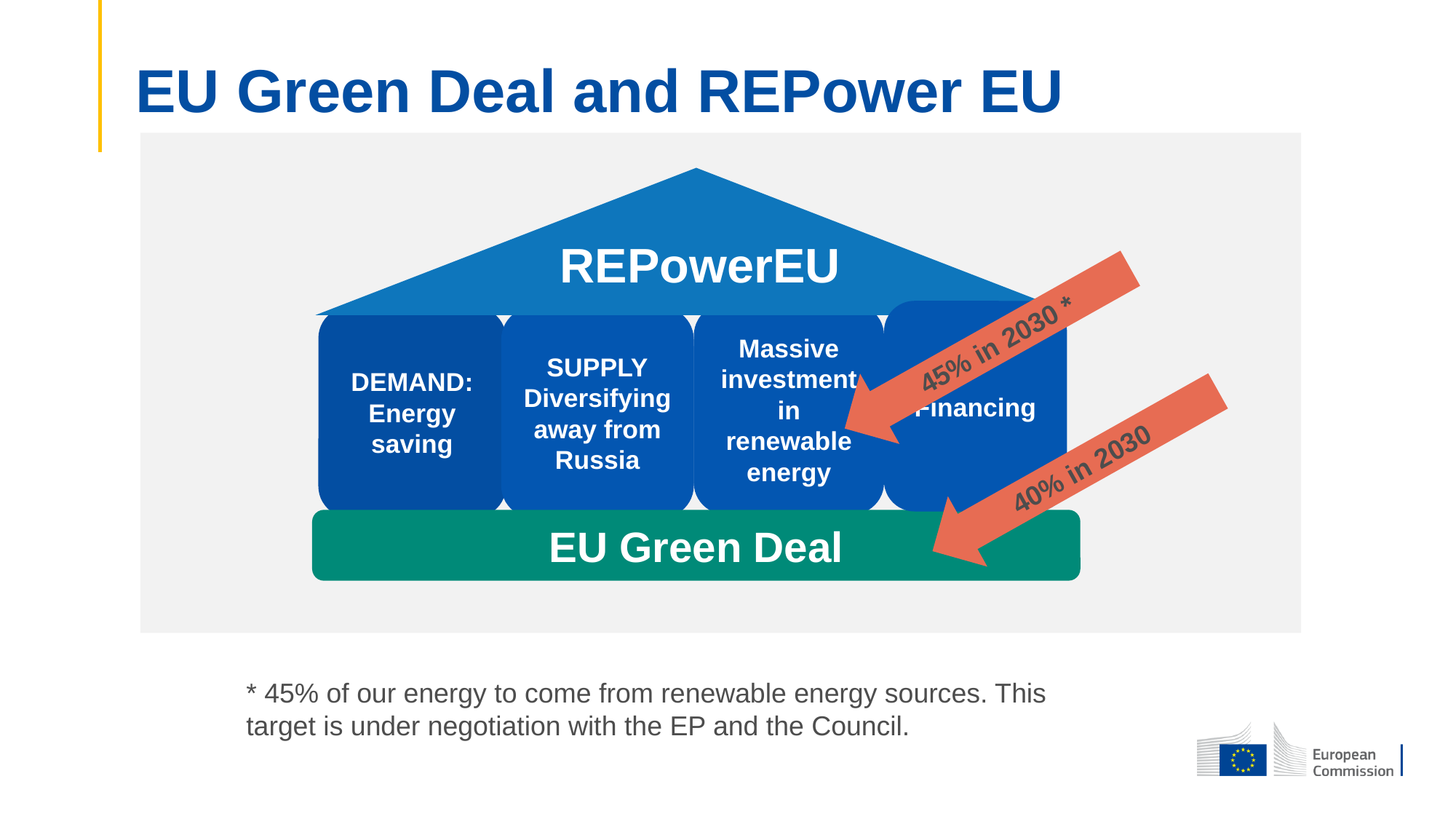

EU Green Deal and REPower EU

REPowerEU
Financing
Massive investment in renewable energy
DEMAND:
Energy saving
SUPPLY
Diversifying away from Russia
45% in 2030 *
40% in 2030
EU Green Deal
* 45% of our energy to come from renewable energy sources. This target is under negotiation with the EP and the Council.